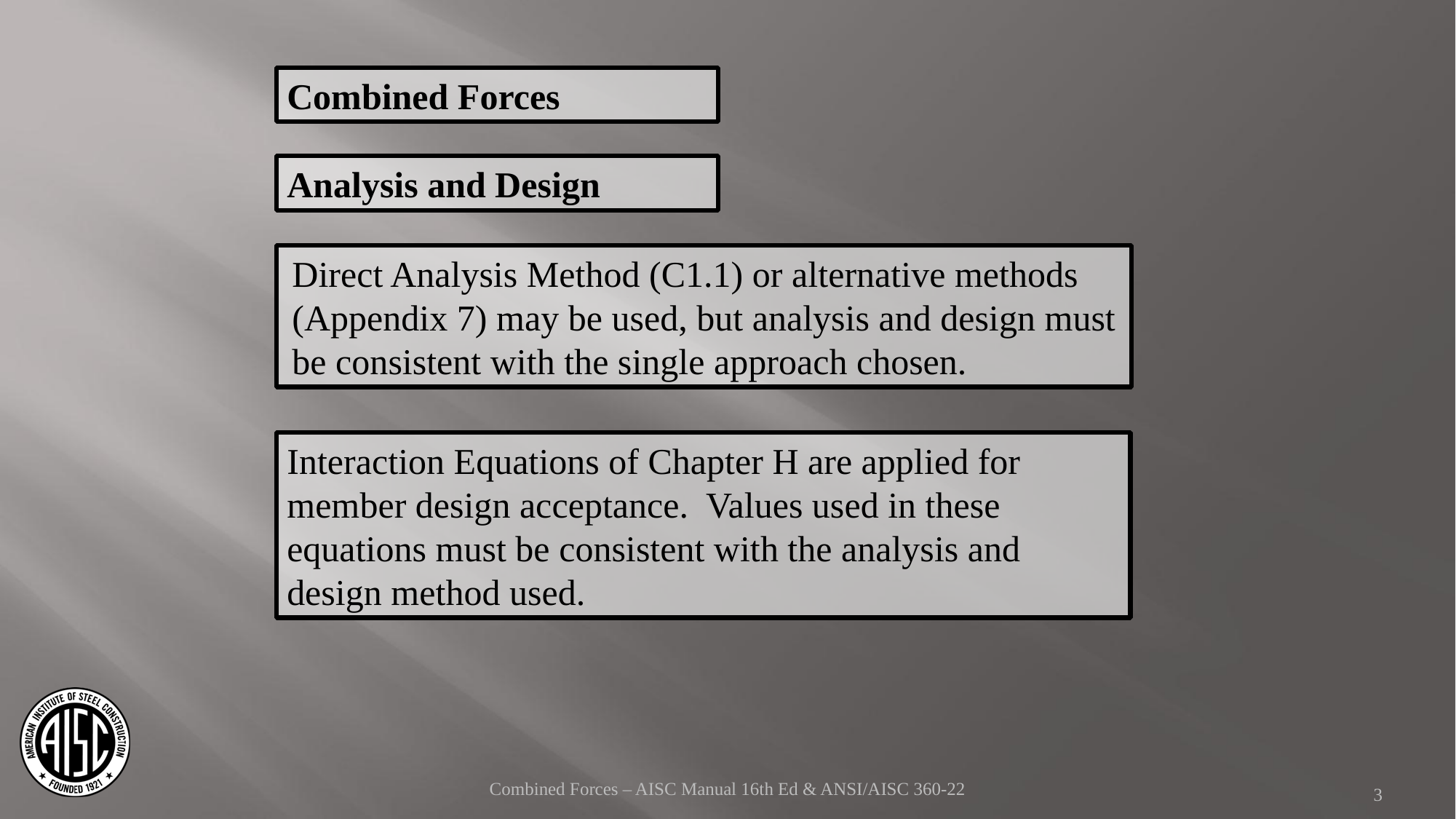

Combined Forces
Analysis and Design
Direct Analysis Method (C1.1) or alternative methods (Appendix 7) may be used, but analysis and design must be consistent with the single approach chosen.
Interaction Equations of Chapter H are applied for member design acceptance.  Values used in these equations must be consistent with the analysis and design method used.
Combined Forces – AISC Manual 16th Ed & ANSI/AISC 360-22
3